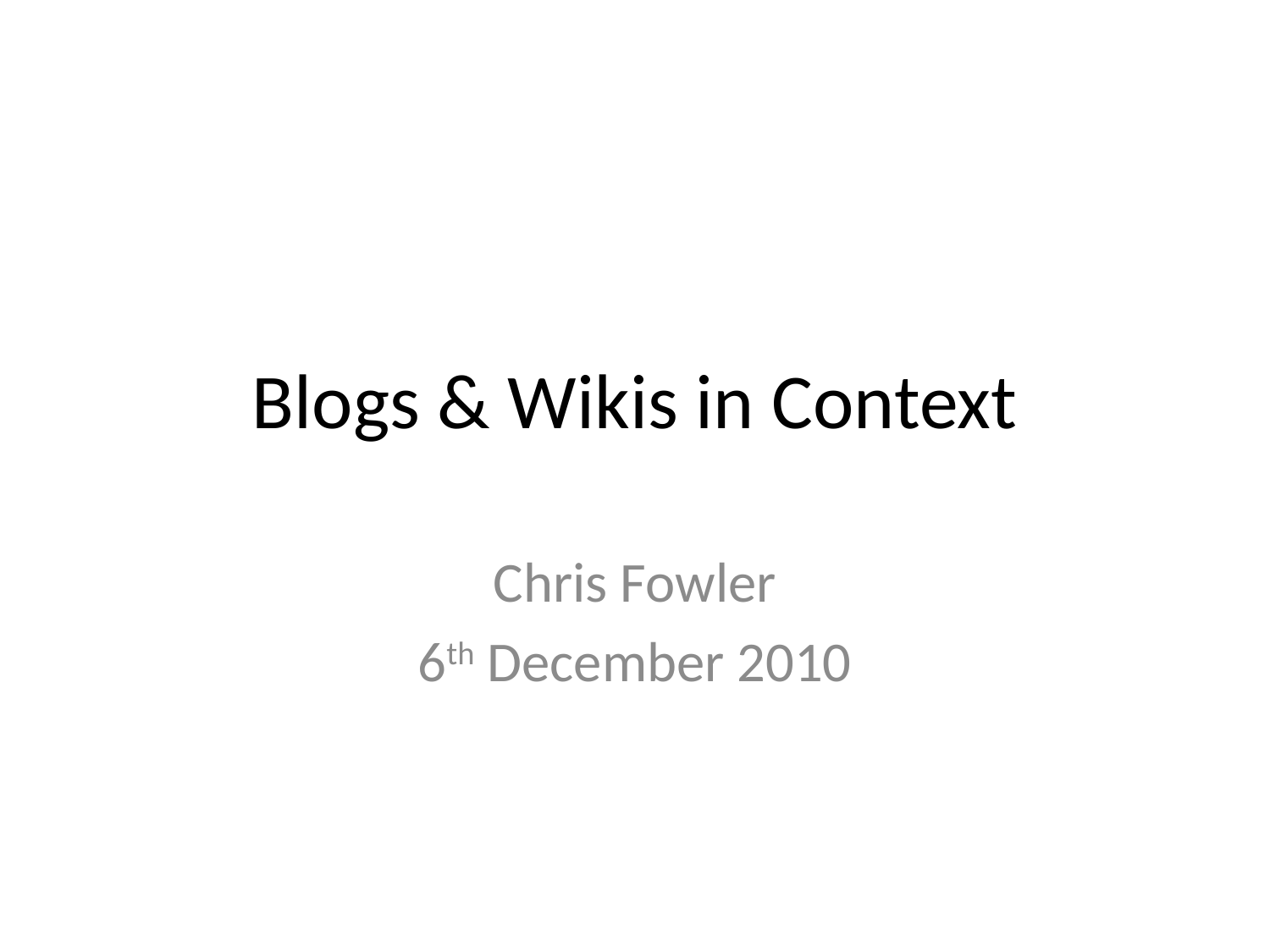

# Blogs & Wikis in Context
Chris Fowler
6th December 2010